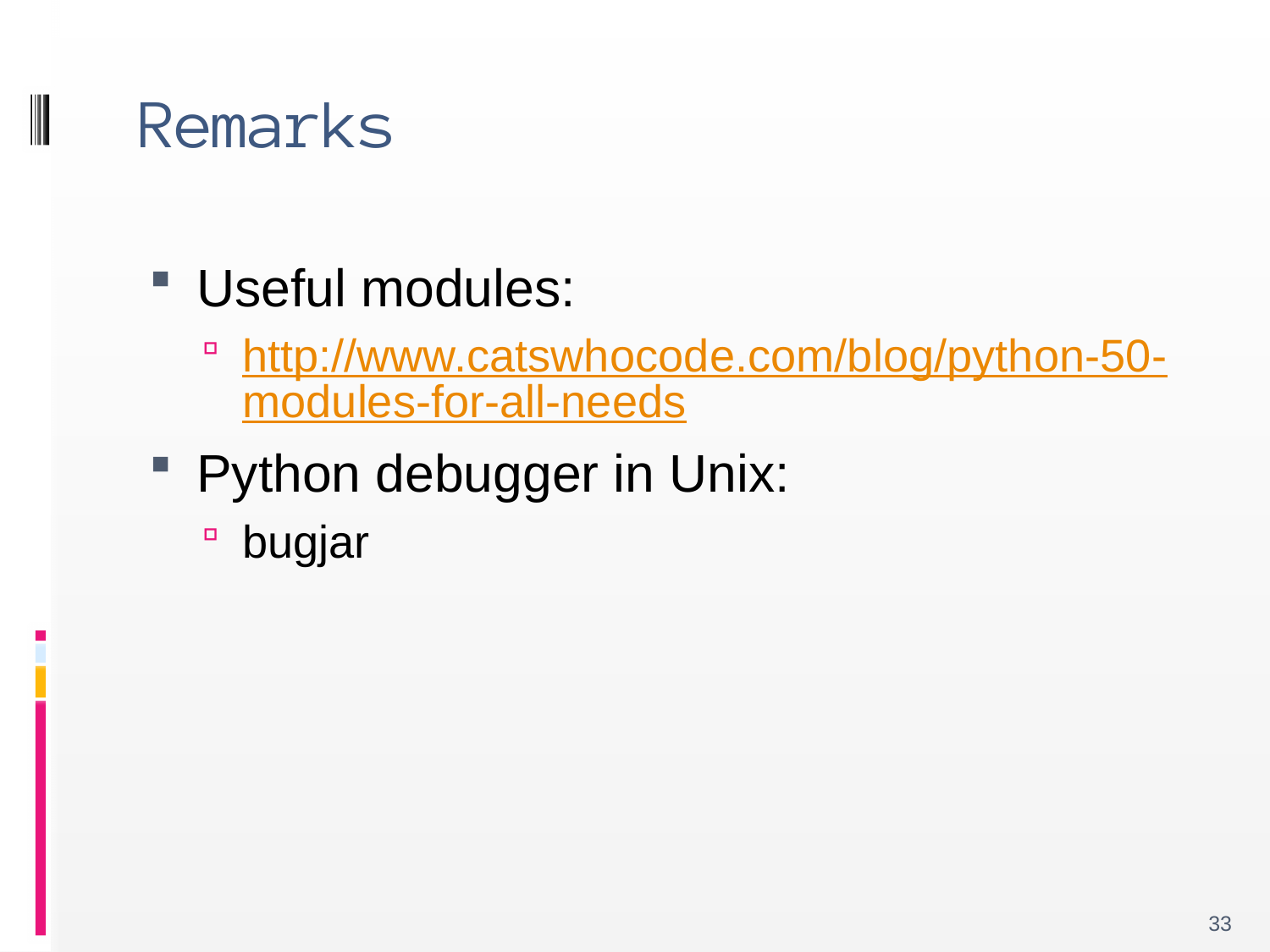

# Remarks
Useful modules:
http://www.catswhocode.com/blog/python-50-modules-for-all-needs
Python debugger in Unix:
bugjar

33